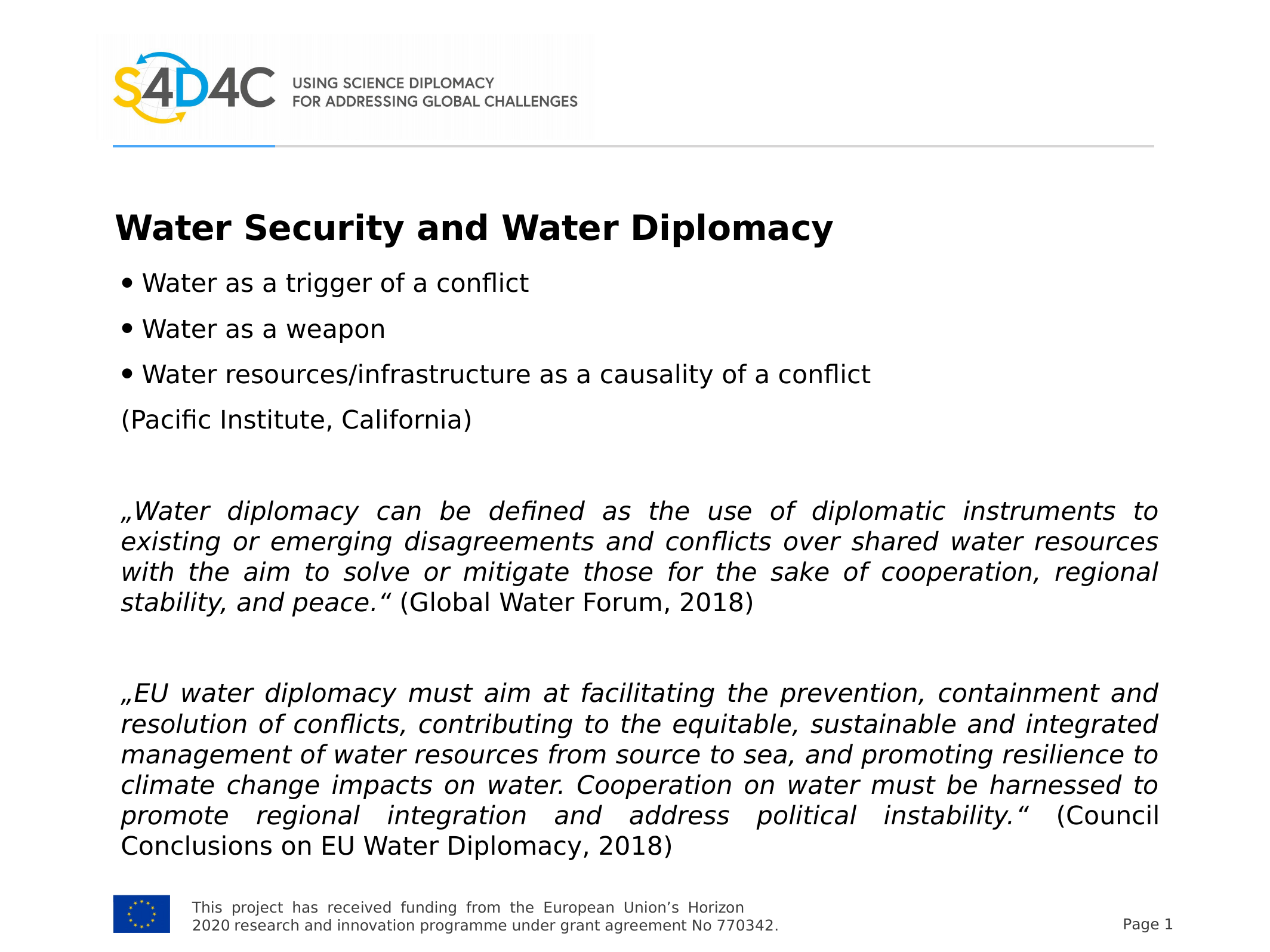

Water Security and Water Diplomacy
Water as a trigger of a conflict
Water as a weapon
Water resources/infrastructure as a causality of a conflict
(Pacific Institute, California)

„Water diplomacy can be defined as the use of diplomatic instruments to existing or emerging disagreements and conflicts over shared water resources with the aim to solve or mitigate those for the sake of cooperation, regional stability, and peace.“ (Global Water Forum, 2018)

„EU water diplomacy must aim at facilitating the prevention, containment and resolution of conflicts, contributing to the equitable, sustainable and integrated management of water resources from source to sea, and promoting resilience to climate change impacts on water. Cooperation on water must be harnessed to promote regional integration and address political instability.“ (Council Conclusions on EU Water Diplomacy, 2018)

This  project  has  received  funding  from  the  European  Union’s  Horizon  2020 research and innovation programme under grant agreement No 770342.
Page 1